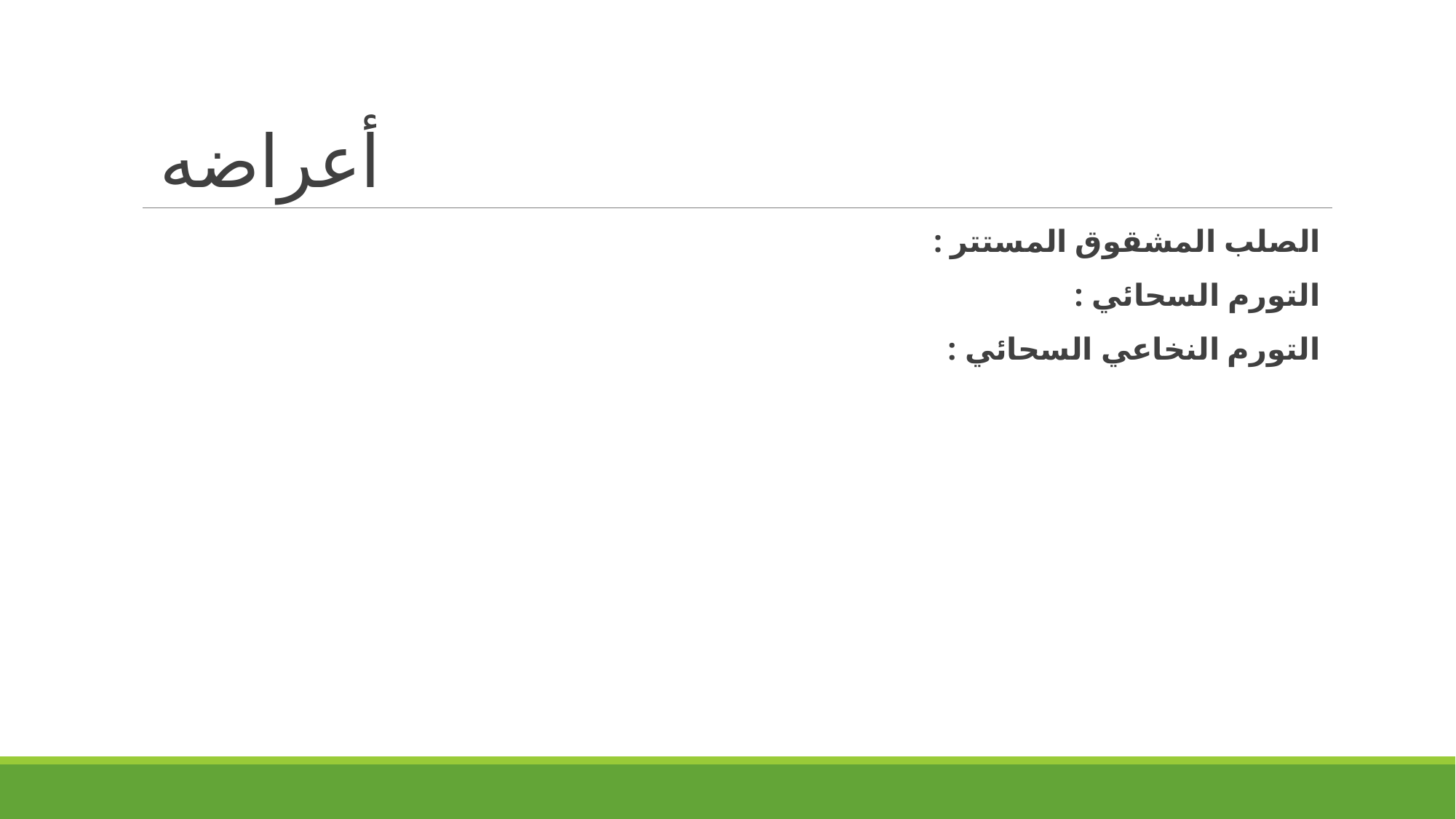

# أعراضه
الصلب المشقوق المستتر :
التورم السحائي :
التورم النخاعي السحائي :